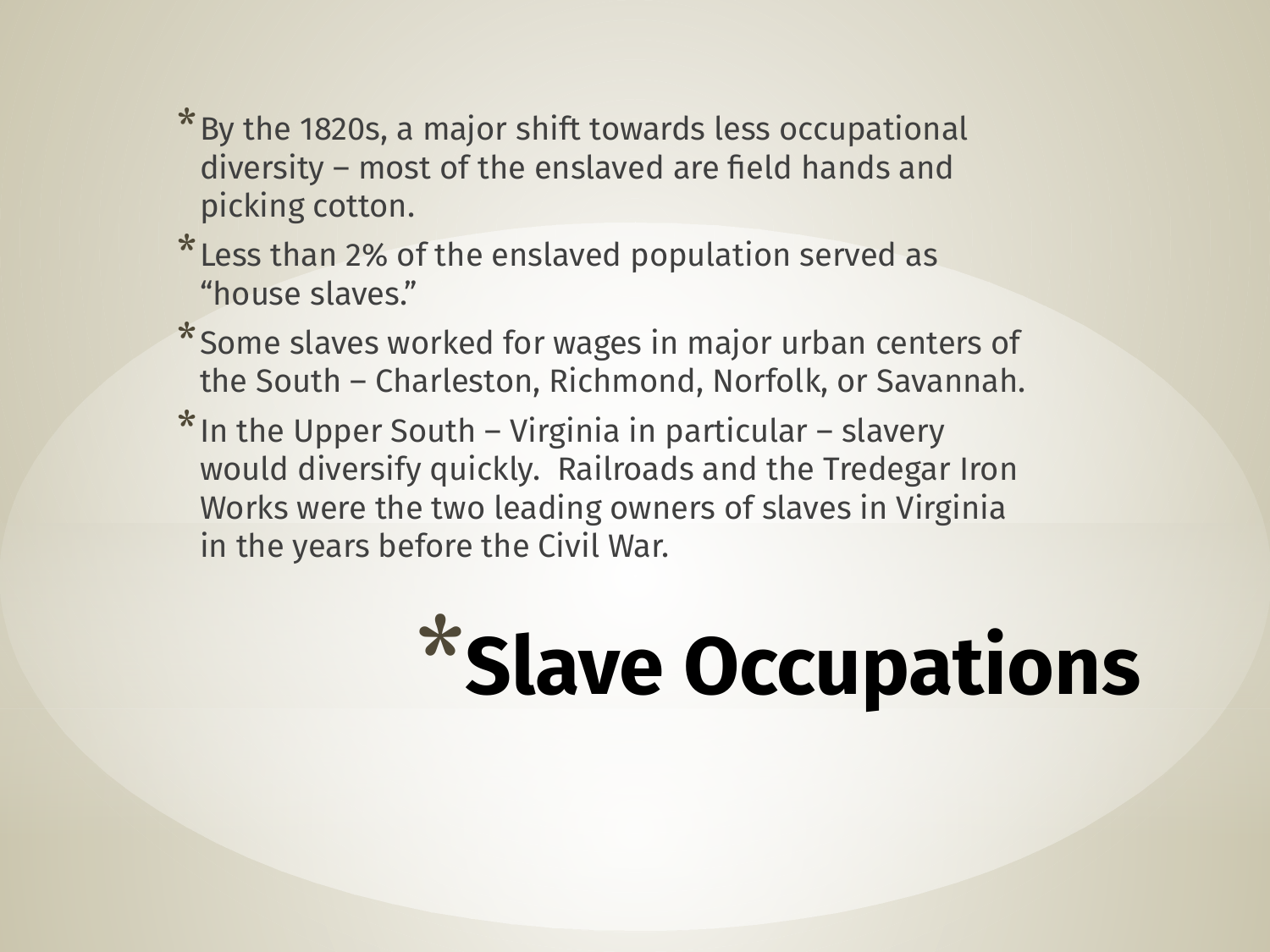

By the 1820s, a major shift towards less occupational diversity – most of the enslaved are field hands and picking cotton.
Less than 2% of the enslaved population served as “house slaves.”
Some slaves worked for wages in major urban centers of the South – Charleston, Richmond, Norfolk, or Savannah.
In the Upper South – Virginia in particular – slavery would diversify quickly.  Railroads and the Tredegar Iron Works were the two leading owners of slaves in Virginia in the years before the Civil War.
# Slave Occupations